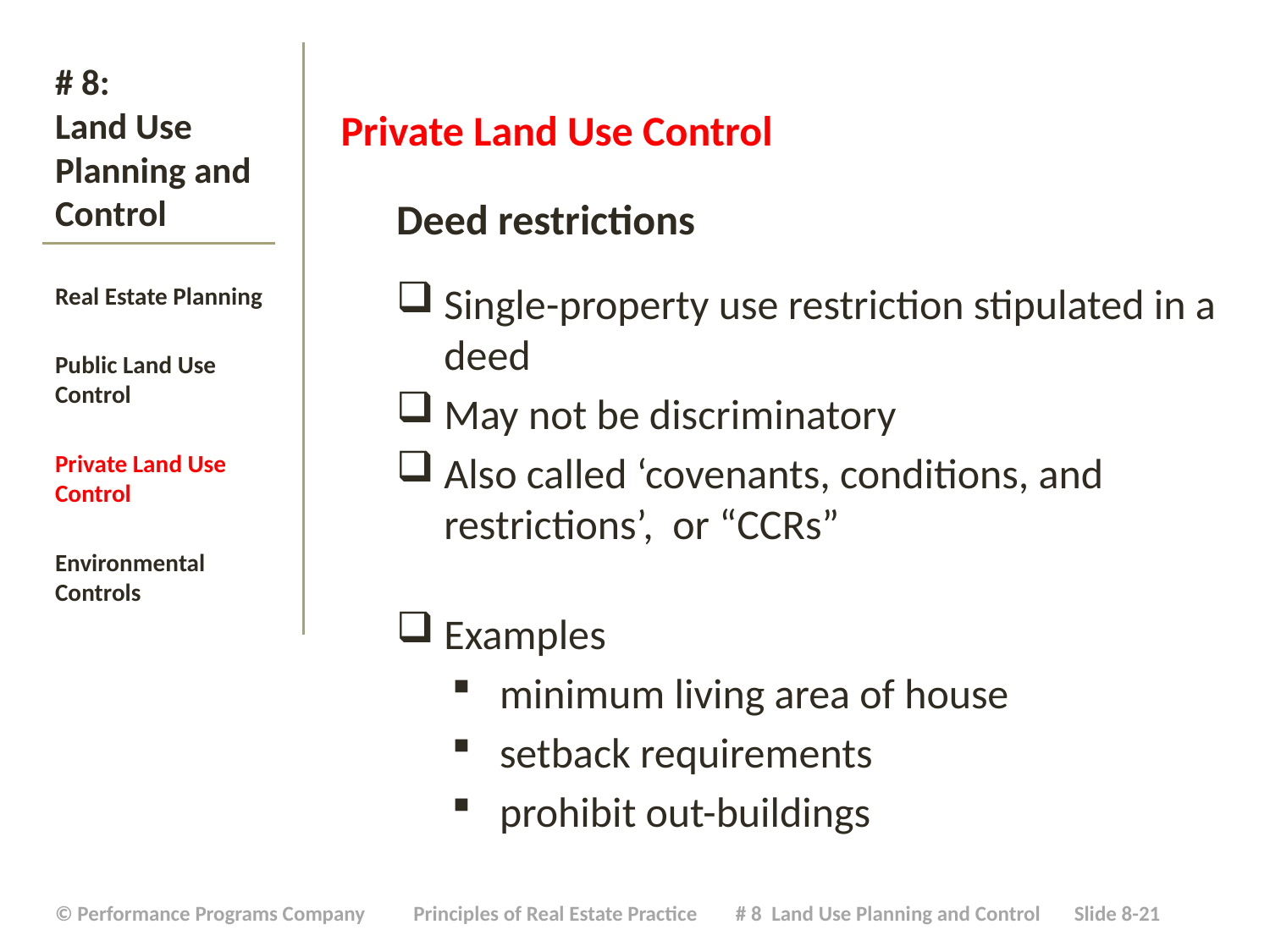

Private Land Use Control

Deed restrictions

Single-property use restriction stipulated in a deed
May not be discriminatory
Also called ‘covenants, conditions, and restrictions’,  or “CCRs”
Examples
minimum living area of house
setback requirements
prohibit out-buildings

# # 8: Land Use Planning and Control

Real Estate Planning

Public Land Use Control

Private Land Use Control

Environmental Controls

| © Performance Programs Company Principles of Real Estate Practice # 8 Land Use Planning and Control Slide 8-21 |
| --- |